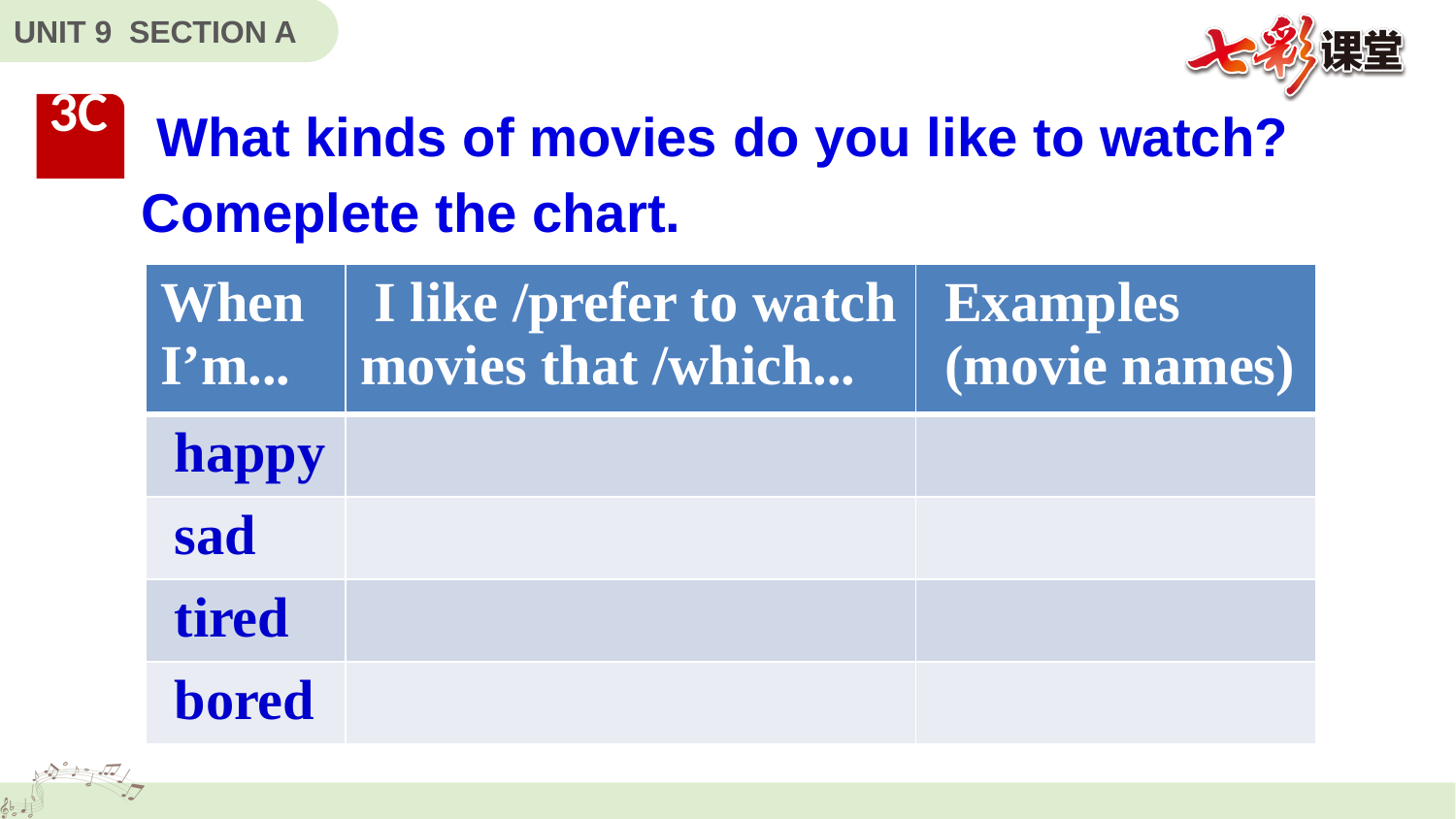

# What kinds of movies do you like to watch? Comeplete the chart.
3C
| When I’m... | I like /prefer to watch movies that /which... | Examples (movie names) |
| --- | --- | --- |
| happy |  |  |
| sad |  |  |
| tired |  |  |
| bored |  |  |